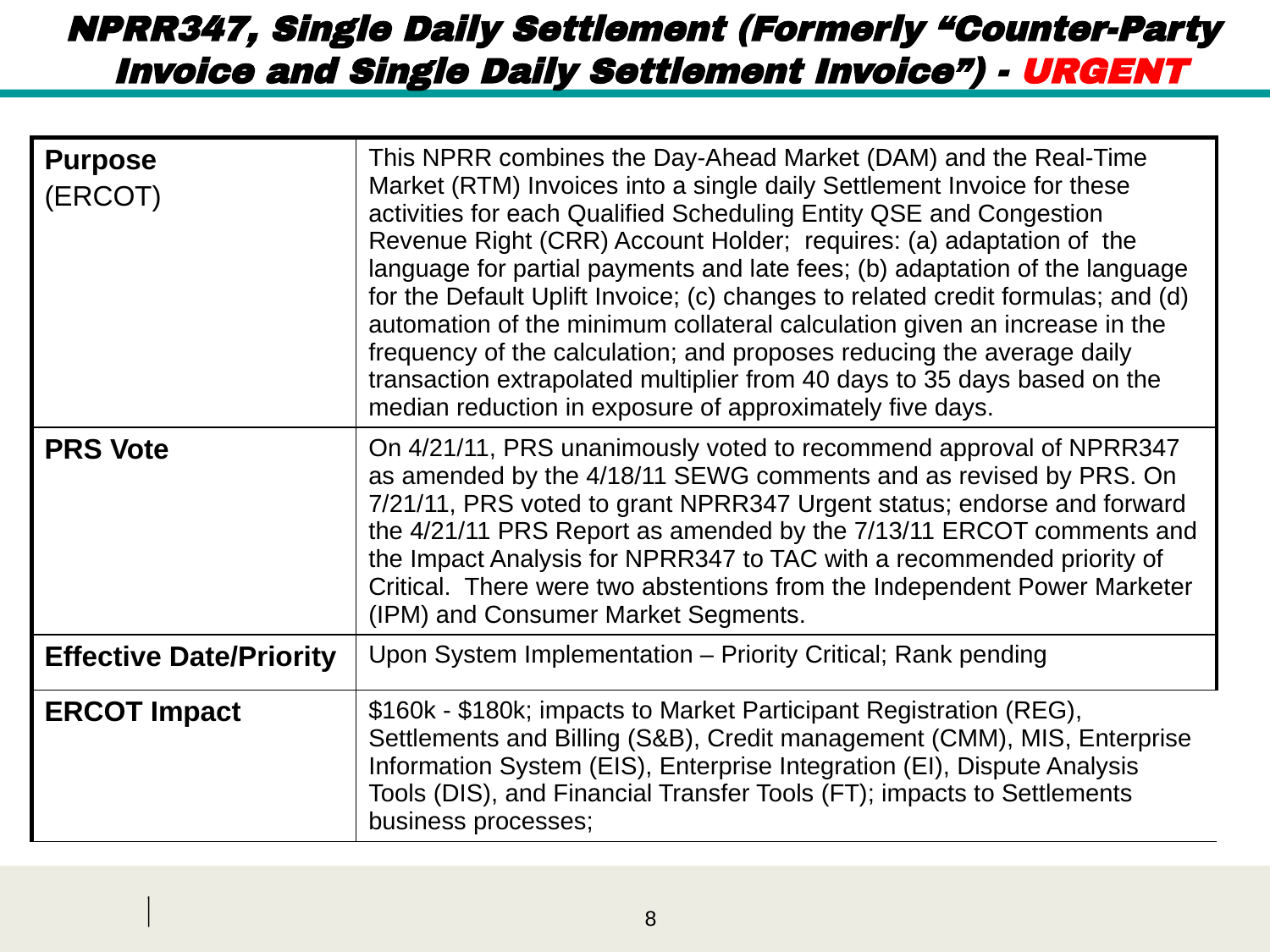

NPRR347, Single Daily Settlement (Formerly “Counter-Party Invoice and Single Daily Settlement Invoice”) - URGENT
| Purpose (ERCOT) | This NPRR combines the Day-Ahead Market (DAM) and the Real-Time Market (RTM) Invoices into a single daily Settlement Invoice for these activities for each Qualified Scheduling Entity QSE and Congestion Revenue Right (CRR) Account Holder; requires: (a) adaptation of the language for partial payments and late fees; (b) adaptation of the language for the Default Uplift Invoice; (c) changes to related credit formulas; and (d) automation of the minimum collateral calculation given an increase in the frequency of the calculation; and proposes reducing the average daily transaction extrapolated multiplier from 40 days to 35 days based on the median reduction in exposure of approximately five days. |
| --- | --- |
| PRS Vote | On 4/21/11, PRS unanimously voted to recommend approval of NPRR347 as amended by the 4/18/11 SEWG comments and as revised by PRS. On 7/21/11, PRS voted to grant NPRR347 Urgent status; endorse and forward the 4/21/11 PRS Report as amended by the 7/13/11 ERCOT comments and the Impact Analysis for NPRR347 to TAC with a recommended priority of Critical. There were two abstentions from the Independent Power Marketer (IPM) and Consumer Market Segments. |
| Effective Date/Priority | Upon System Implementation – Priority Critical; Rank pending |
| ERCOT Impact | $160k - $180k; impacts to Market Participant Registration (REG), Settlements and Billing (S&B), Credit management (CMM), MIS, Enterprise Information System (EIS), Enterprise Integration (EI), Dispute Analysis Tools (DIS), and Financial Transfer Tools (FT); impacts to Settlements business processes; |